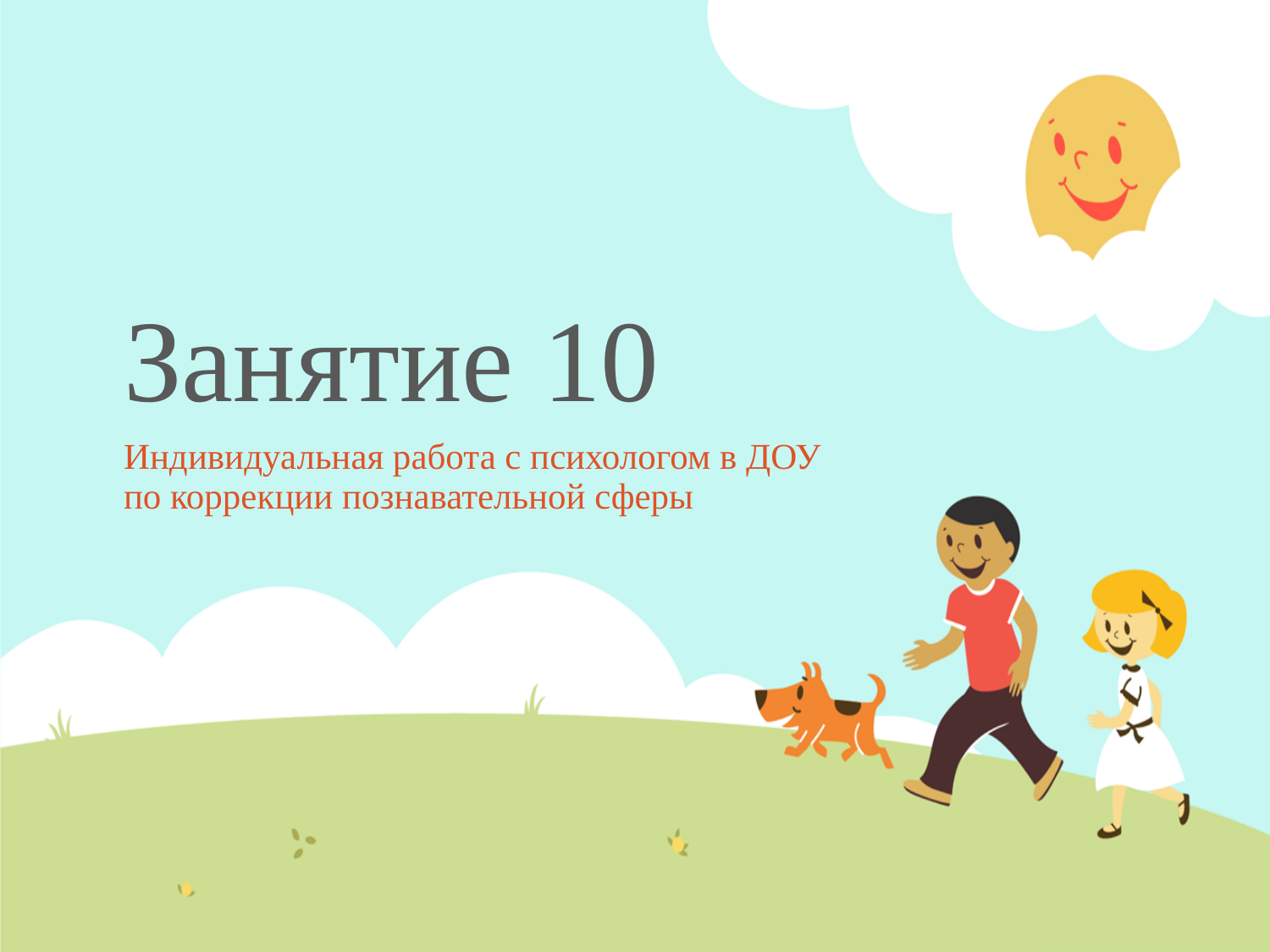

# Занятие 10
Индивидуальная работа с психологом в ДОУ по коррекции познавательной сферы